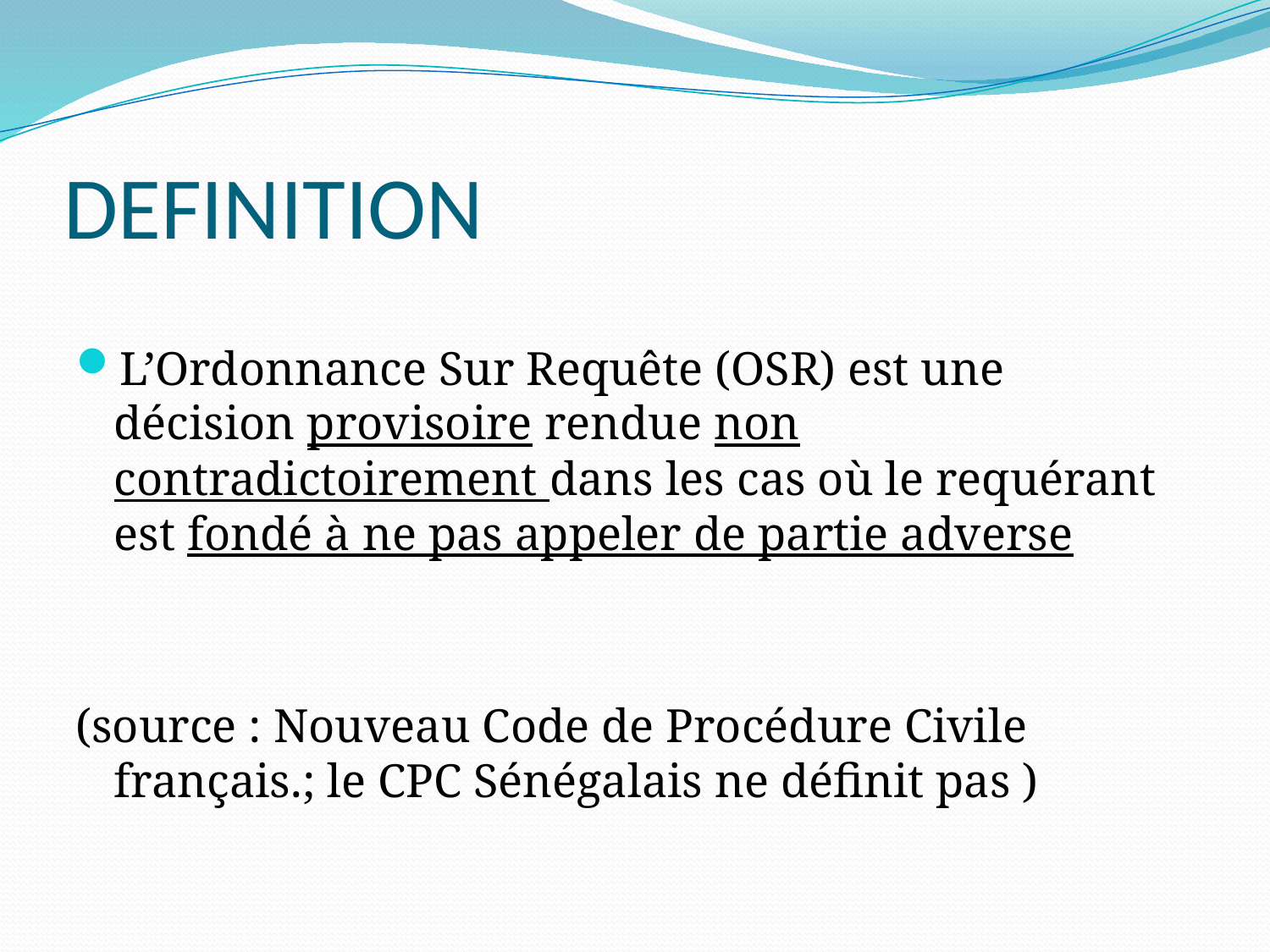

# DEFINITION

L’Ordonnance Sur Requête (OSR) est une décision provisoire rendue non contradictoirement dans les cas où le requérant est fondé à ne pas appeler de partie adverse

(source : Nouveau Code de Procédure Civile français.; le CPC Sénégalais ne définit pas )